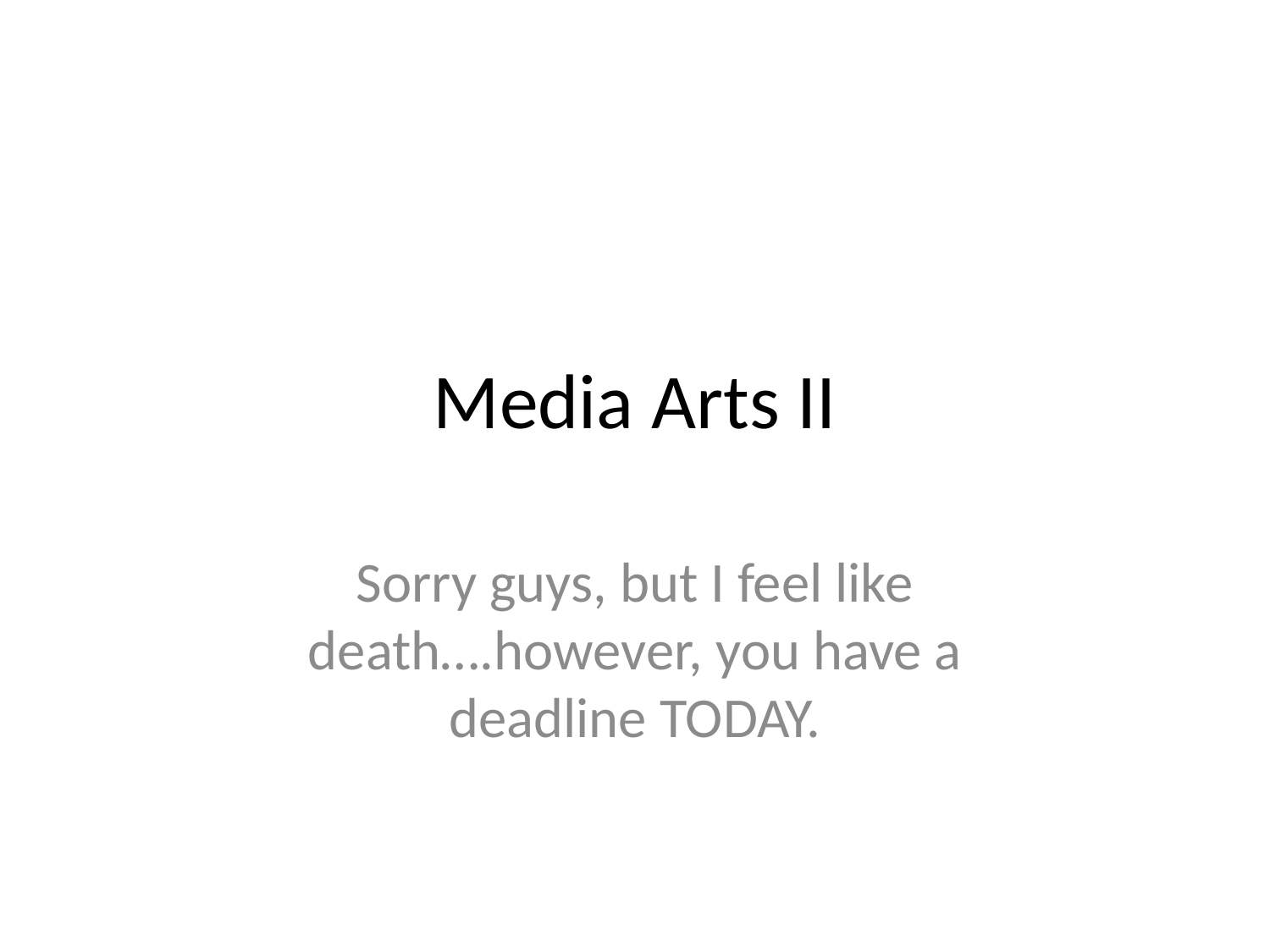

# Media Arts II
Sorry guys, but I feel like death….however, you have a deadline TODAY.